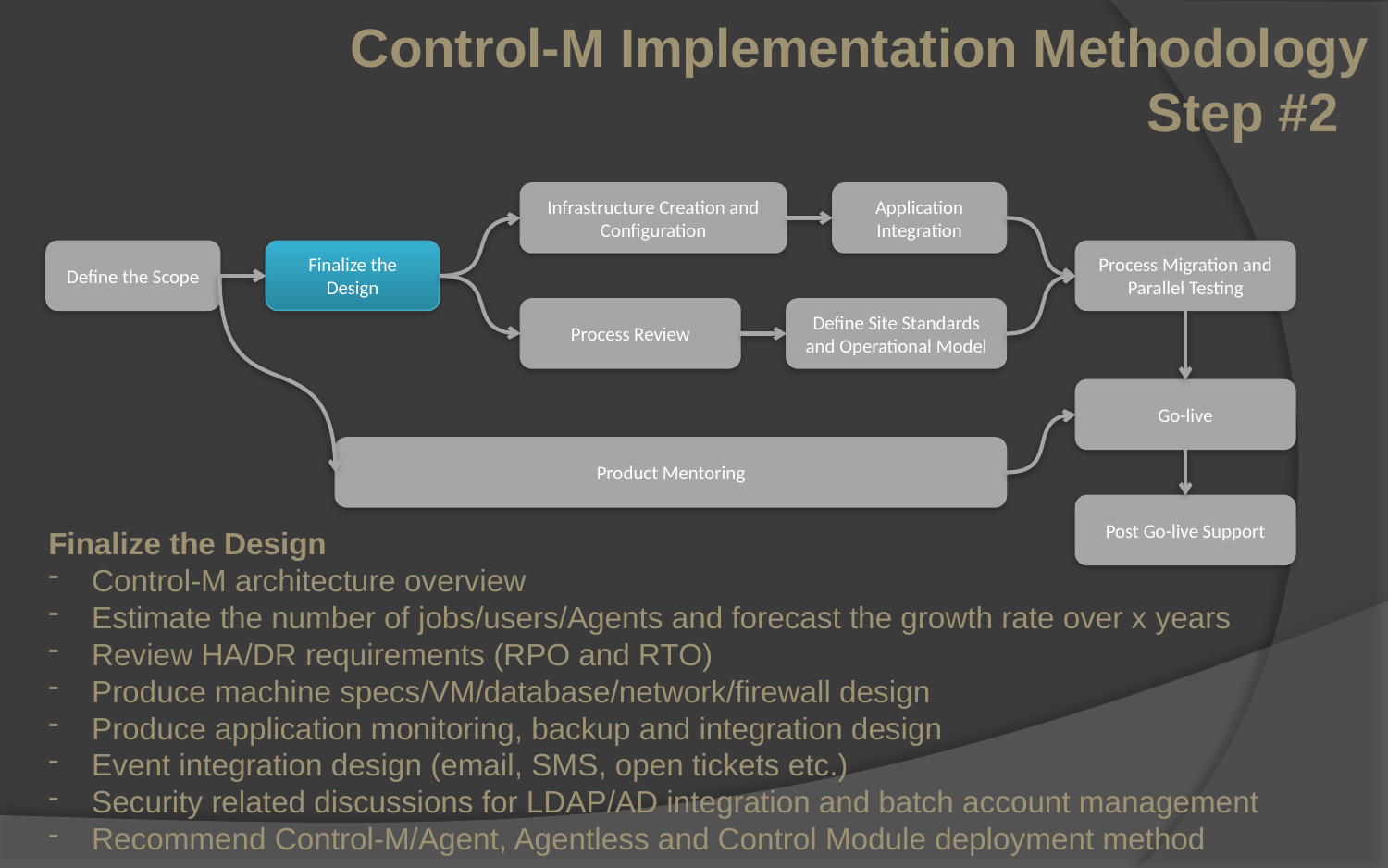

Control-M Implementation Methodology
Step #2
Infrastructure Creation and Configuration
Application Integration
Define the Scope
Finalize the Design
Process Migration and Parallel Testing
Process Review
Define Site Standards and Operational Model
Go-live
Product Mentoring
Post Go-live Support
Finalize the Design
Control-M architecture overview
Estimate the number of jobs/users/Agents and forecast the growth rate over x years
Review HA/DR requirements (RPO and RTO)
Produce machine specs/VM/database/network/firewall design
Produce application monitoring, backup and integration design
Event integration design (email, SMS, open tickets etc.)
Security related discussions for LDAP/AD integration and batch account management
Recommend Control-M/Agent, Agentless and Control Module deployment method